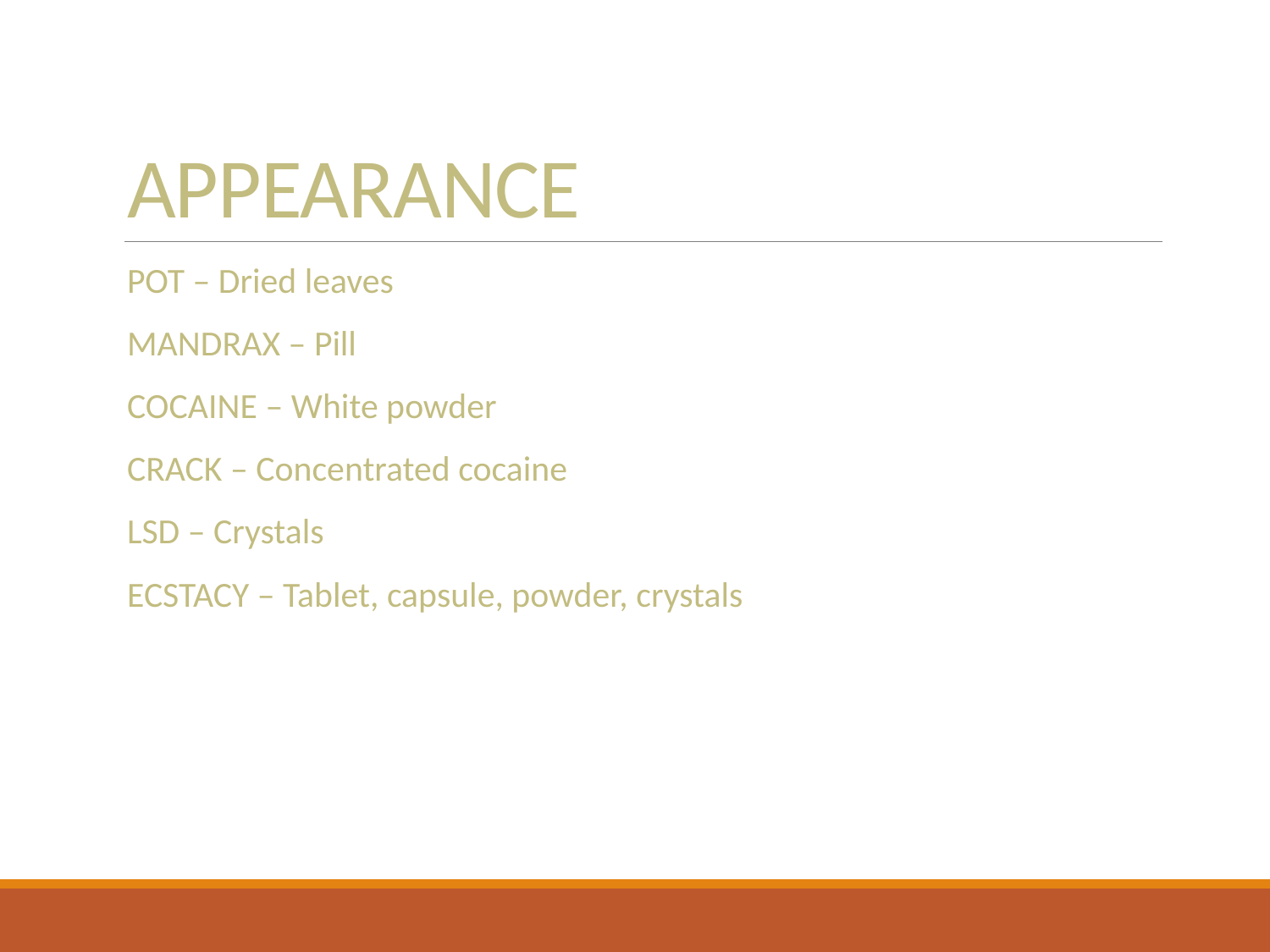

# APPEARANCE
POT – Dried leaves
MANDRAX – Pill
COCAINE – White powder
CRACK – Concentrated cocaine
LSD – Crystals
ECSTACY – Tablet, capsule, powder, crystals